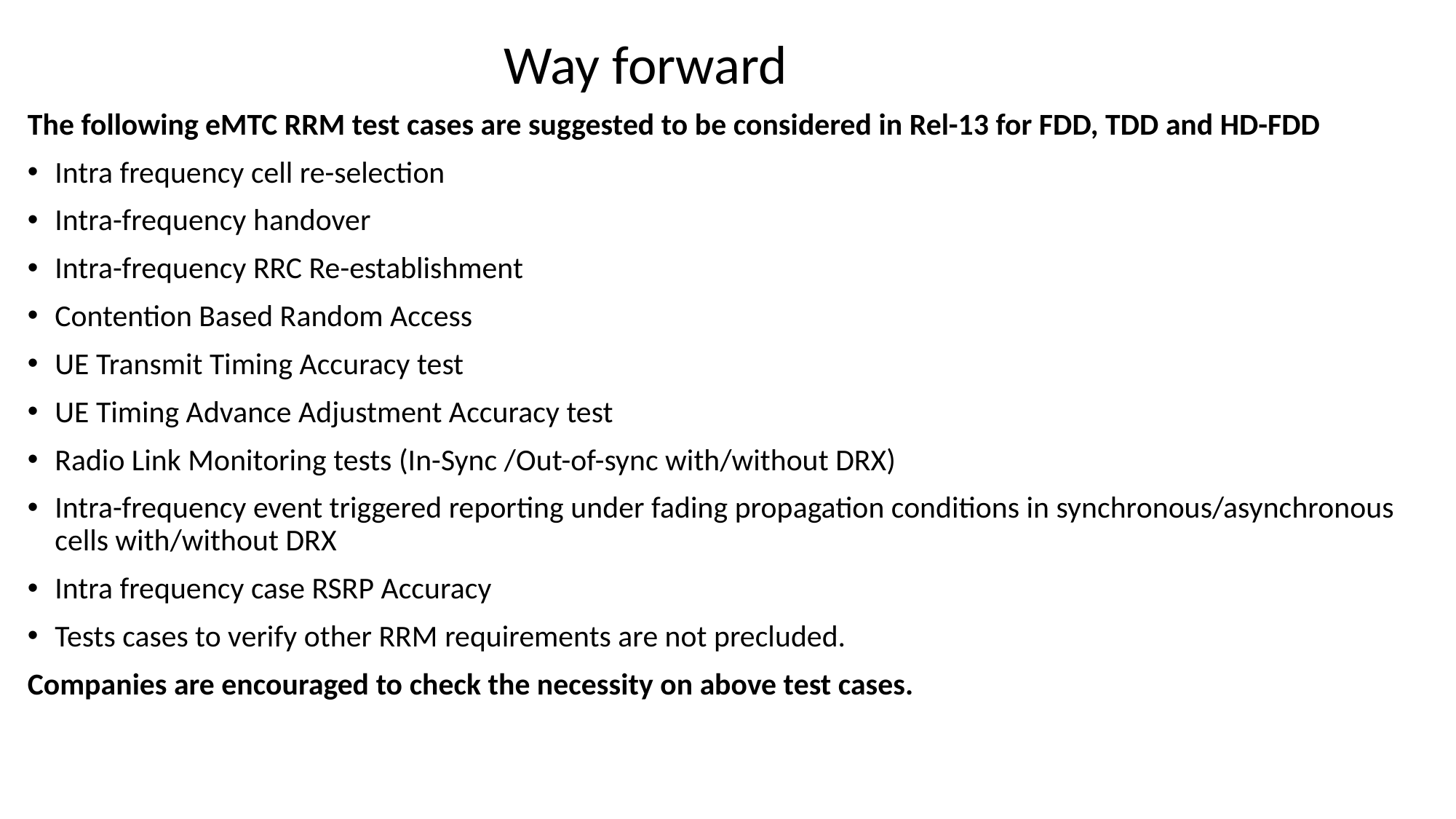

# Way forward
The following eMTC RRM test cases are suggested to be considered in Rel-13 for FDD, TDD and HD-FDD
Intra frequency cell re-selection
Intra-frequency handover
Intra-frequency RRC Re-establishment
Contention Based Random Access
UE Transmit Timing Accuracy test
UE Timing Advance Adjustment Accuracy test
Radio Link Monitoring tests (In-Sync /Out-of-sync with/without DRX)
Intra-frequency event triggered reporting under fading propagation conditions in synchronous/asynchronous cells with/without DRX
Intra frequency case RSRP Accuracy
Tests cases to verify other RRM requirements are not precluded.
Companies are encouraged to check the necessity on above test cases.